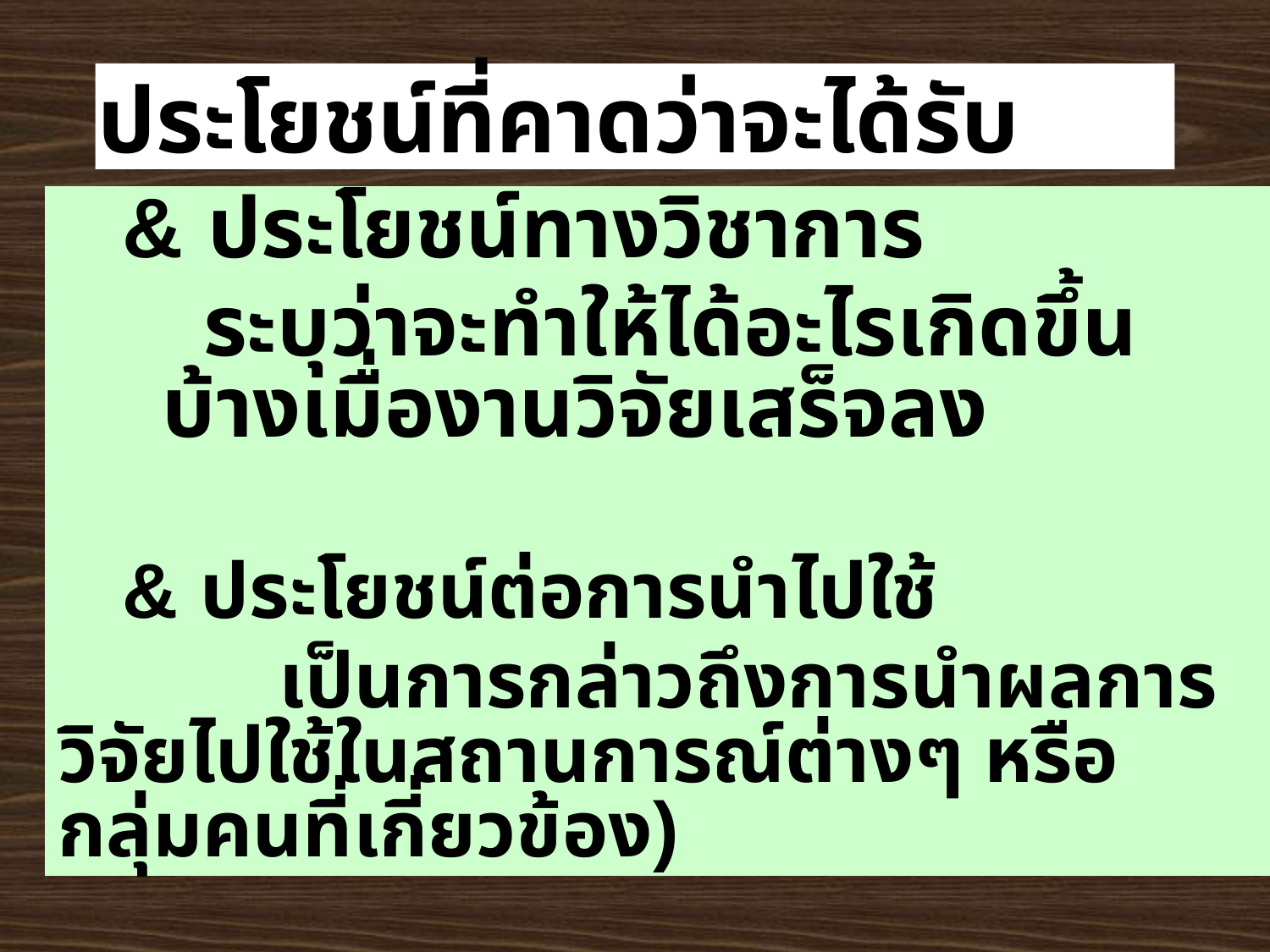

# ประโยชน์ที่คาดว่าจะได้รับ
& ประโยชน์ทางวิชาการ
     ระบุว่าจะทำให้ได้อะไรเกิดขึ้นบ้างเมื่องานวิจัยเสร็จลง

   & ประโยชน์ต่อการนำไปใช้
           เป็นการกล่าวถึงการนำผลการวิจัยไปใช้ในสถานการณ์ต่างๆ หรือกลุ่มคนที่เกี่ยวข้อง)